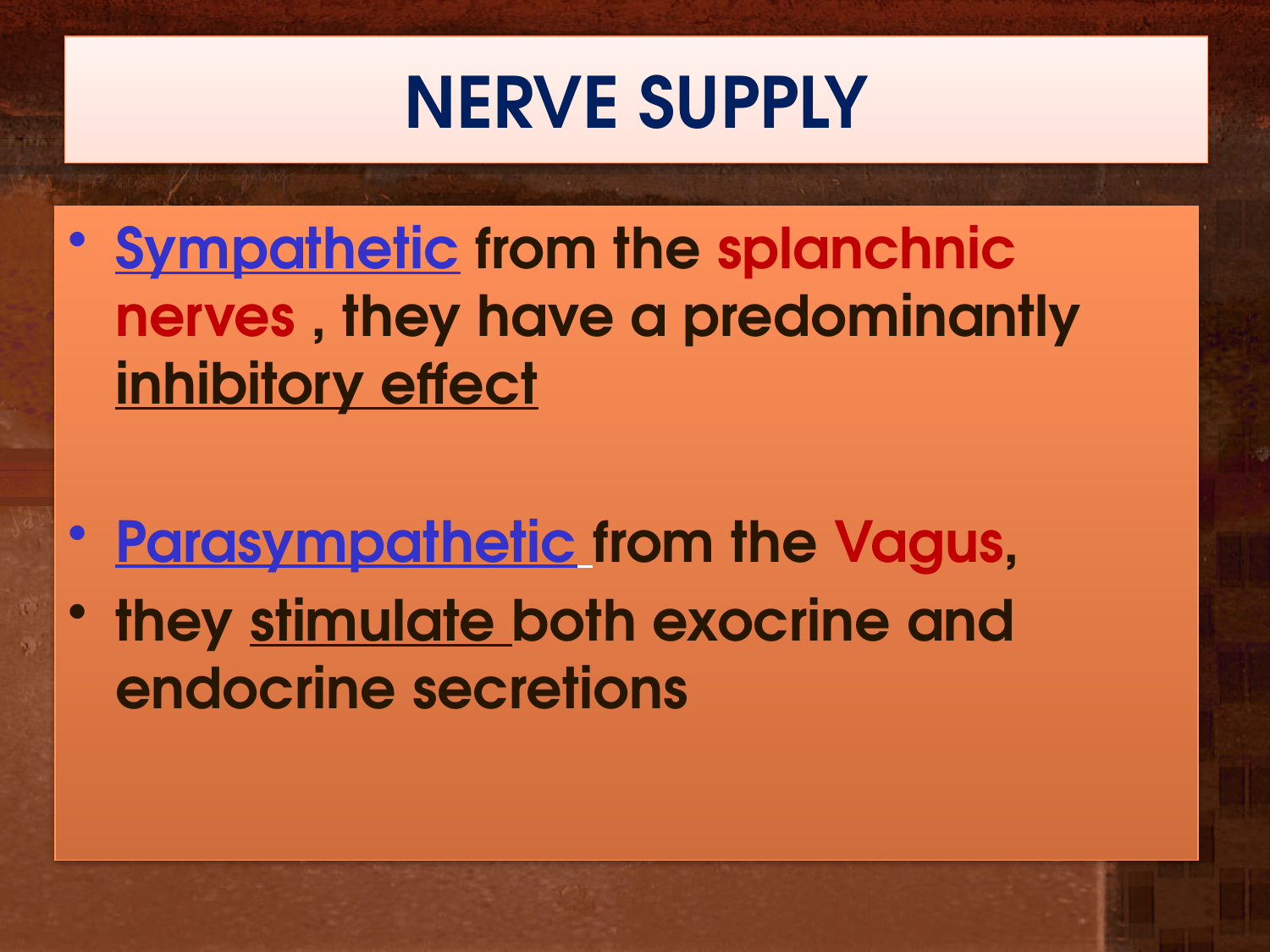

# NERVE SUPPLY
Sympathetic from the splanchnic nerves , they have a predominantly inhibitory effect

Parasympathetic from the Vagus,
they stimulate both exocrine and endocrine secretions